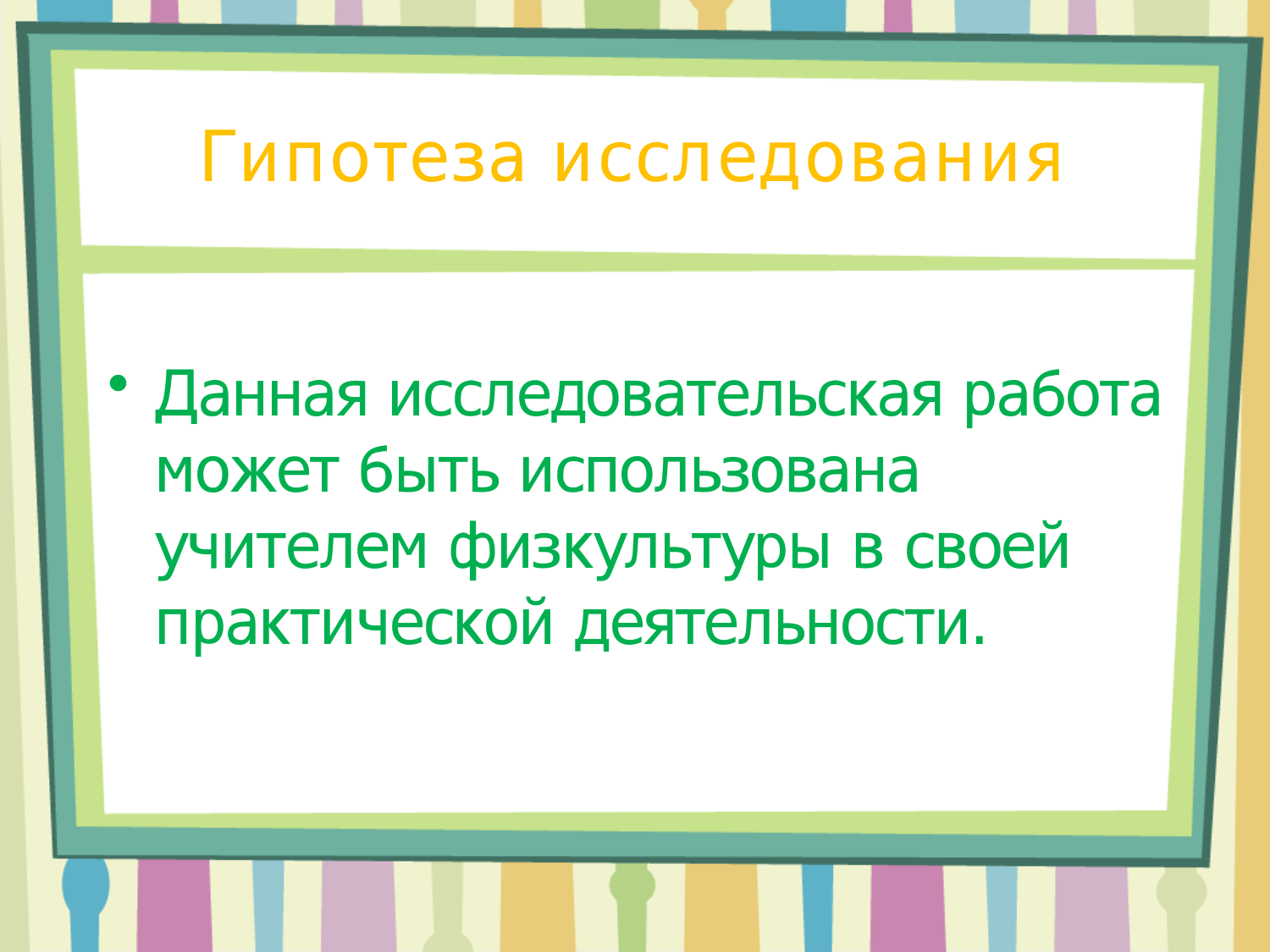

# Гипотеза исследования
Данная исследовательская работа может быть использована учителем физкультуры в своей практической деятельности.